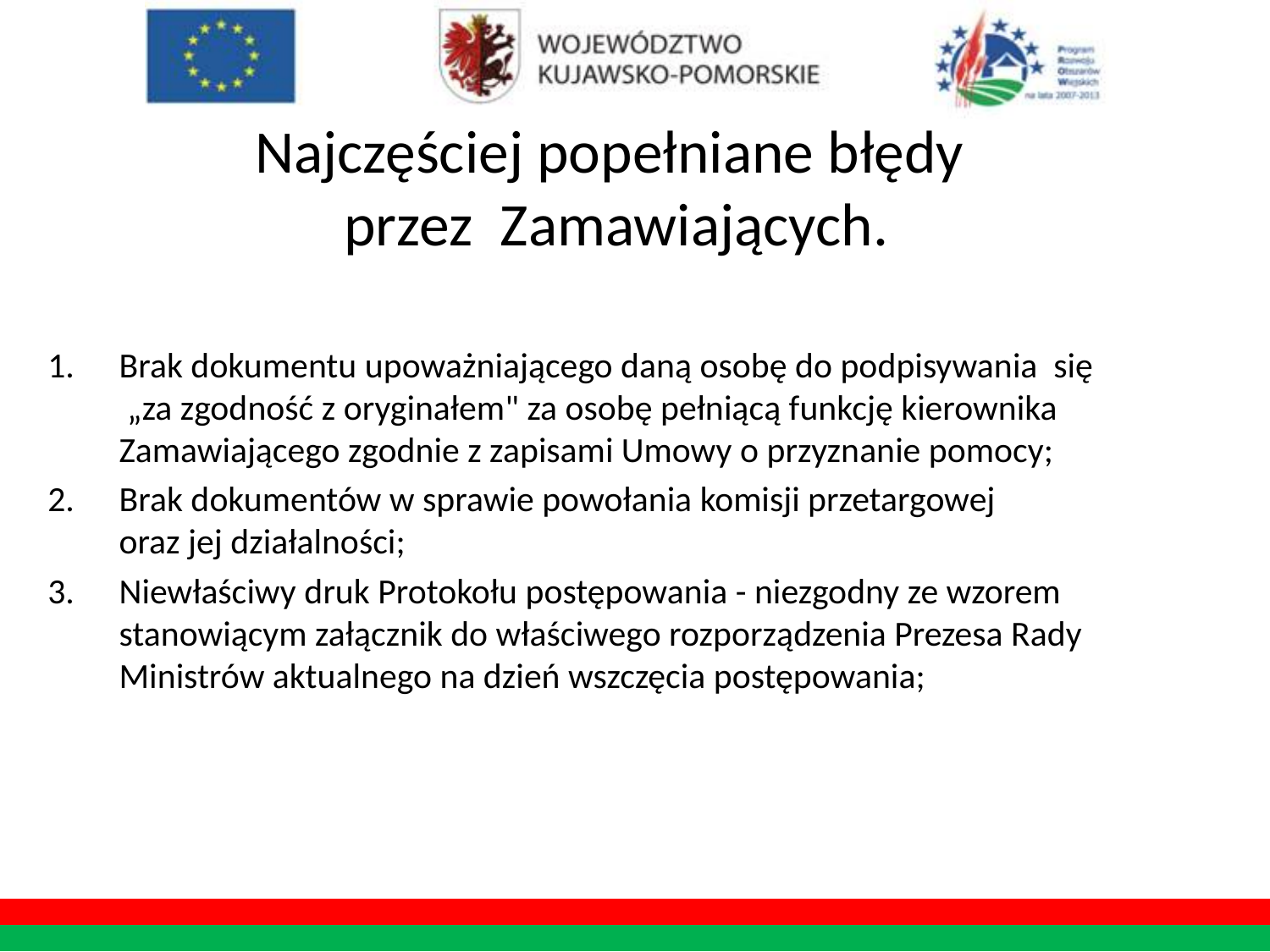

# Najczęściej popełniane błędy przez  Zamawiających.
Brak dokumentu upoważniającego daną osobę do podpisywania  się
 „za zgodność z oryginałem" za osobę pełniącą funkcję kierownika Zamawiającego zgodnie z zapisami Umowy o przyznanie pomocy;
Brak dokumentów w sprawie powołania komisji przetargowej
oraz jej działalności;
Niewłaściwy druk Protokołu postępowania - niezgodny ze wzorem stanowiącym załącznik do właściwego rozporządzenia Prezesa Rady Ministrów aktualnego na dzień wszczęcia postępowania;